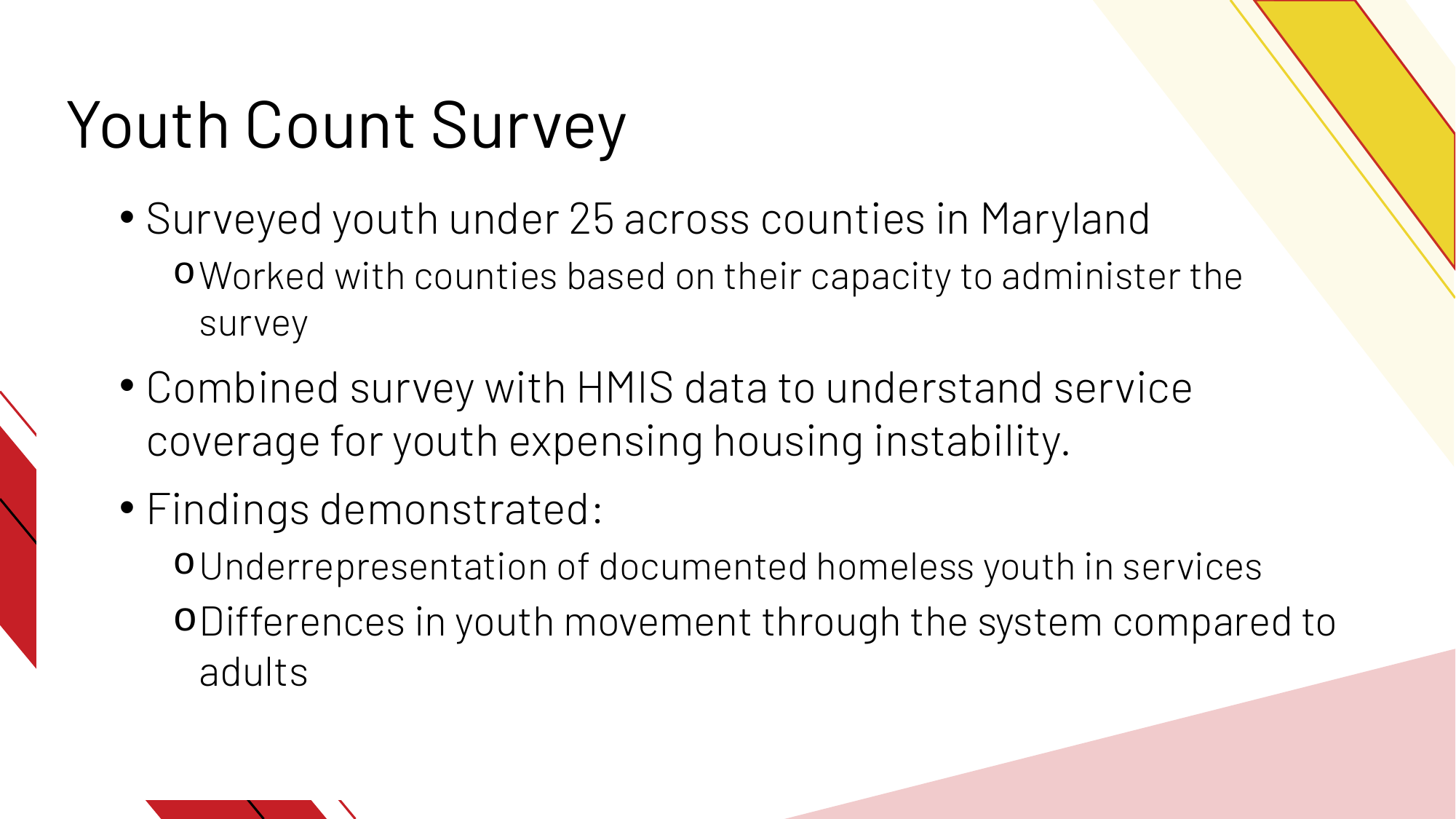

# Youth Count Survey
Surveyed youth under 25 across counties in Maryland
Worked with counties based on their capacity to administer the survey
Combined survey with HMIS data to understand service coverage for youth expensing housing instability.
Findings demonstrated:
Underrepresentation of documented homeless youth in services
Differences in youth movement through the system compared to adults